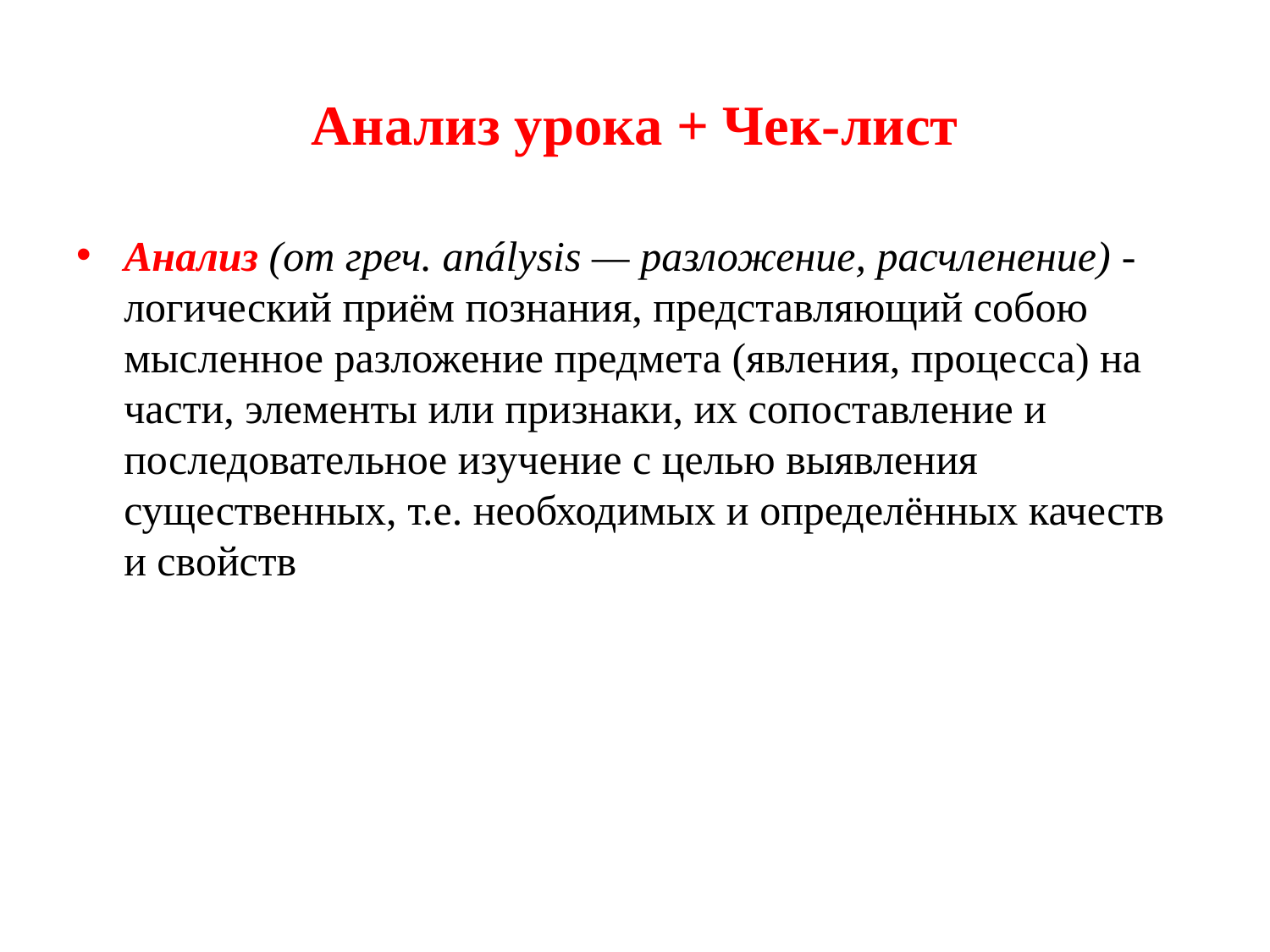

# Анализ урока + Чек-лист
Анализ (от греч. análysis — разложение, расчленение) - логический приём познания, представляющий собою мысленное разложение предмета (явления, процесса) на части, элементы или признаки, их сопоставление и последовательное изучение с целью выявления существенных, т.е. необходимых и определённых качеств и свойств